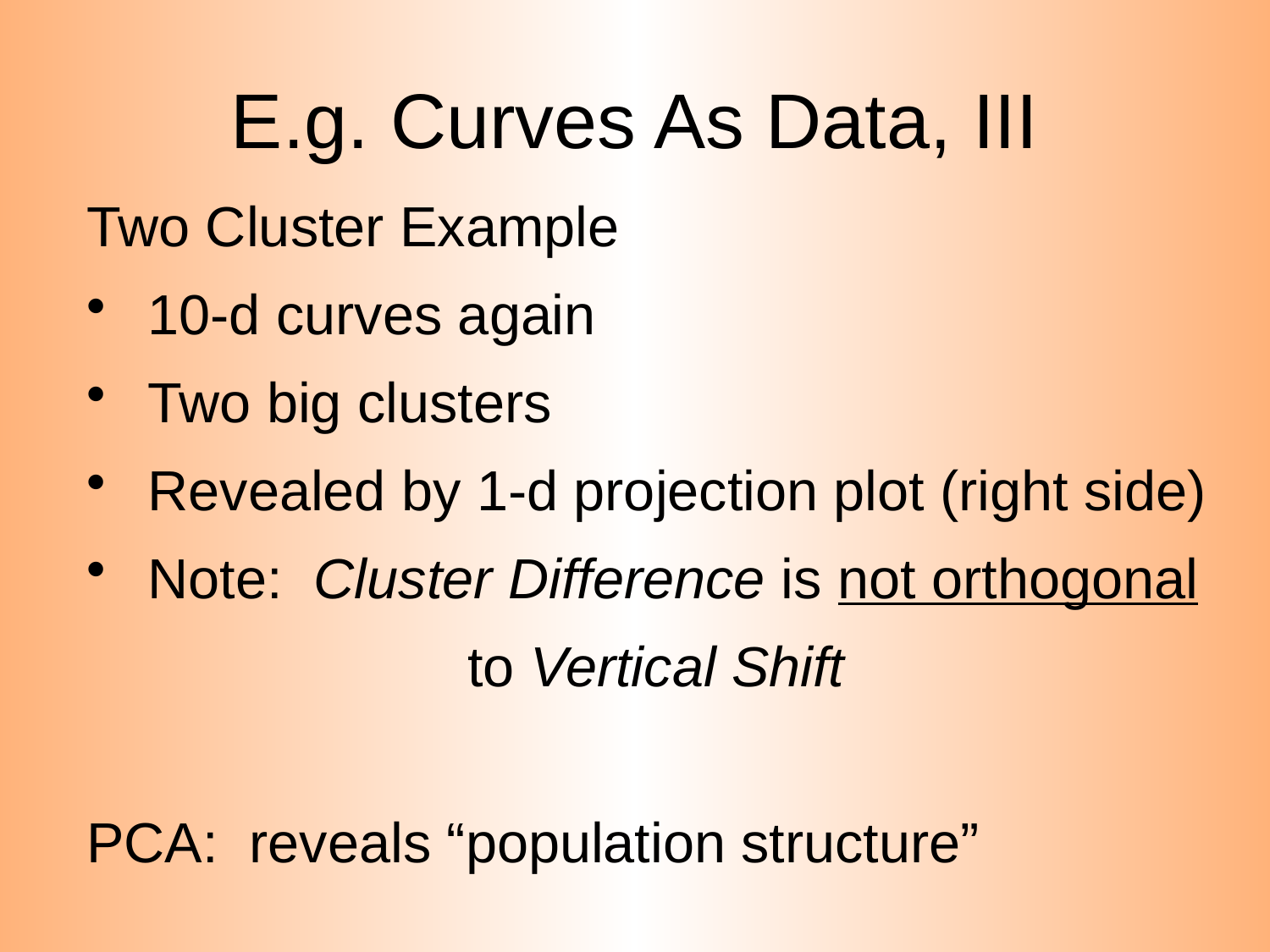

# E.g. Curves As Data, III
Two Cluster Example
  10-d curves again
  Two big clusters
  Revealed by 1-d projection plot (right side)
  Note:  Cluster Difference is not orthogonal
			to Vertical Shift

PCA:  reveals “population structure”